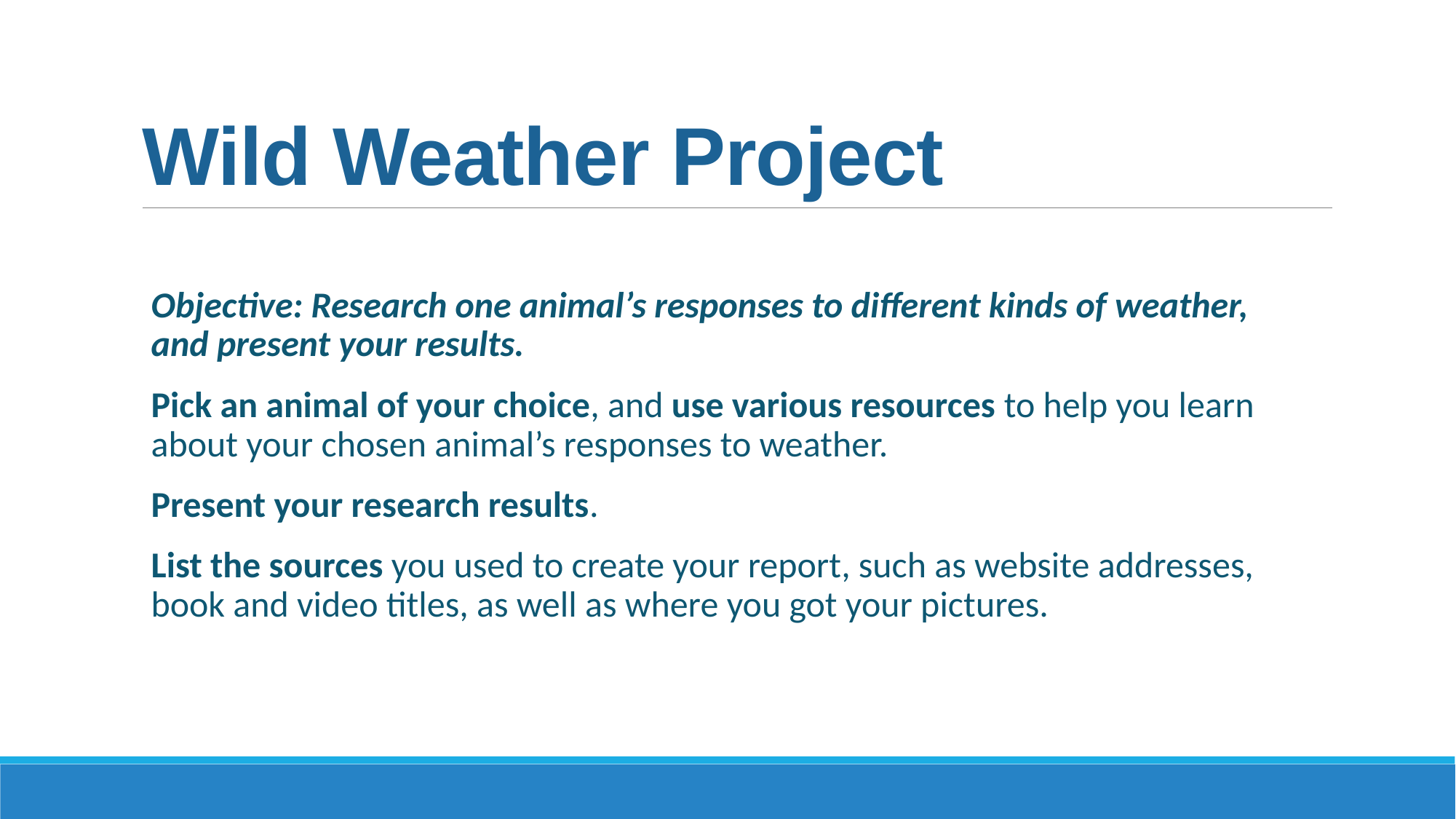

# Wild Weather Project
Objective: Research one animal’s responses to different kinds of weather,
and present your results.
Pick an animal of your choice, and use various resources to help you learn about your chosen animal’s responses to weather.
Present your research results.
List the sources you used to create your report, such as website addresses, book and video titles, as well as where you got your pictures.